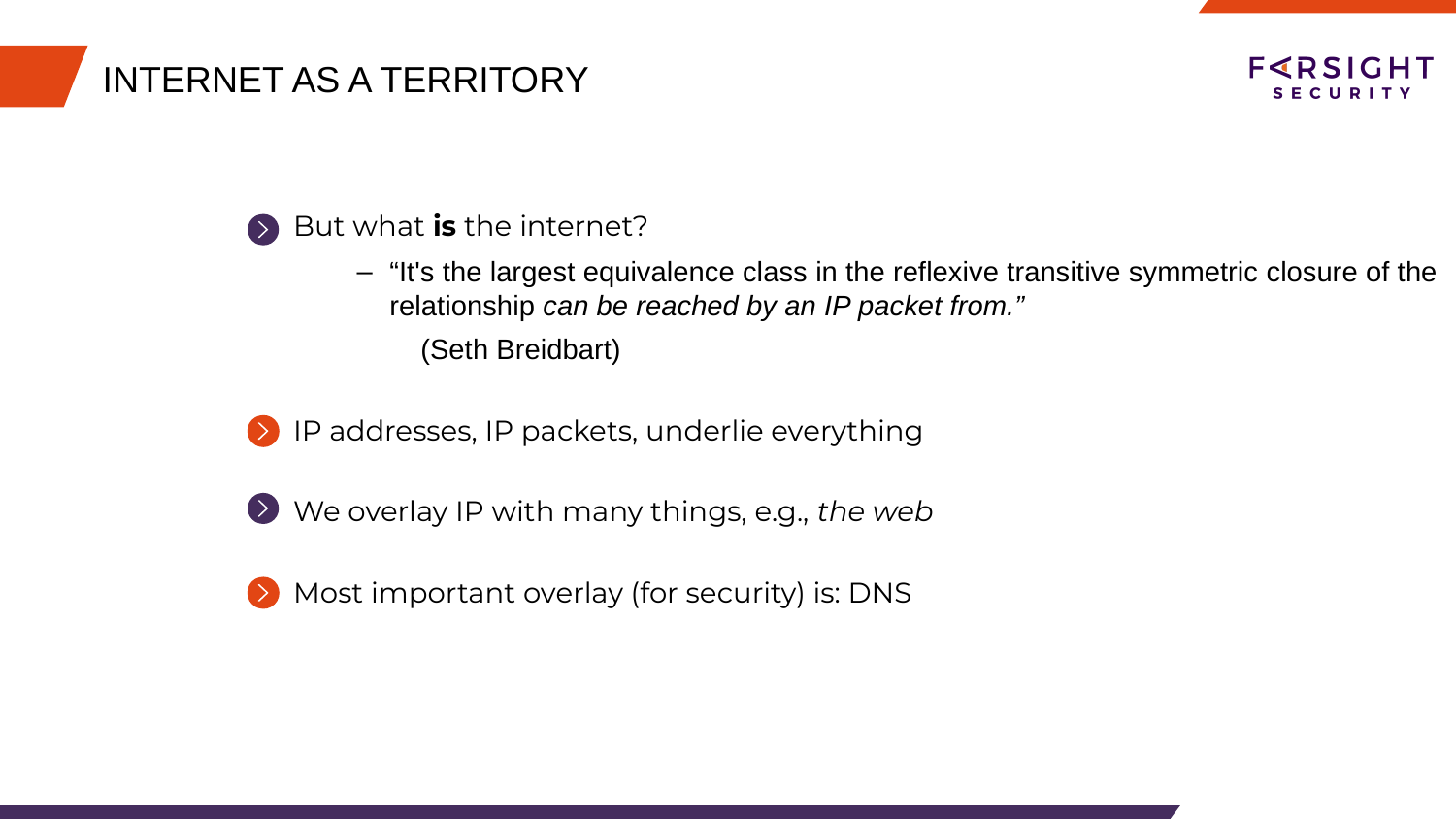

# INTERNET AS A TERRITORY
But what is the internet?
“It's the largest equivalence class in the reflexive transitive symmetric closure of the relationship can be reached by an IP packet from.”
(Seth Breidbart)
IP addresses, IP packets, underlie everything
We overlay IP with many things, e.g., the web
Most important overlay (for security) is: DNS